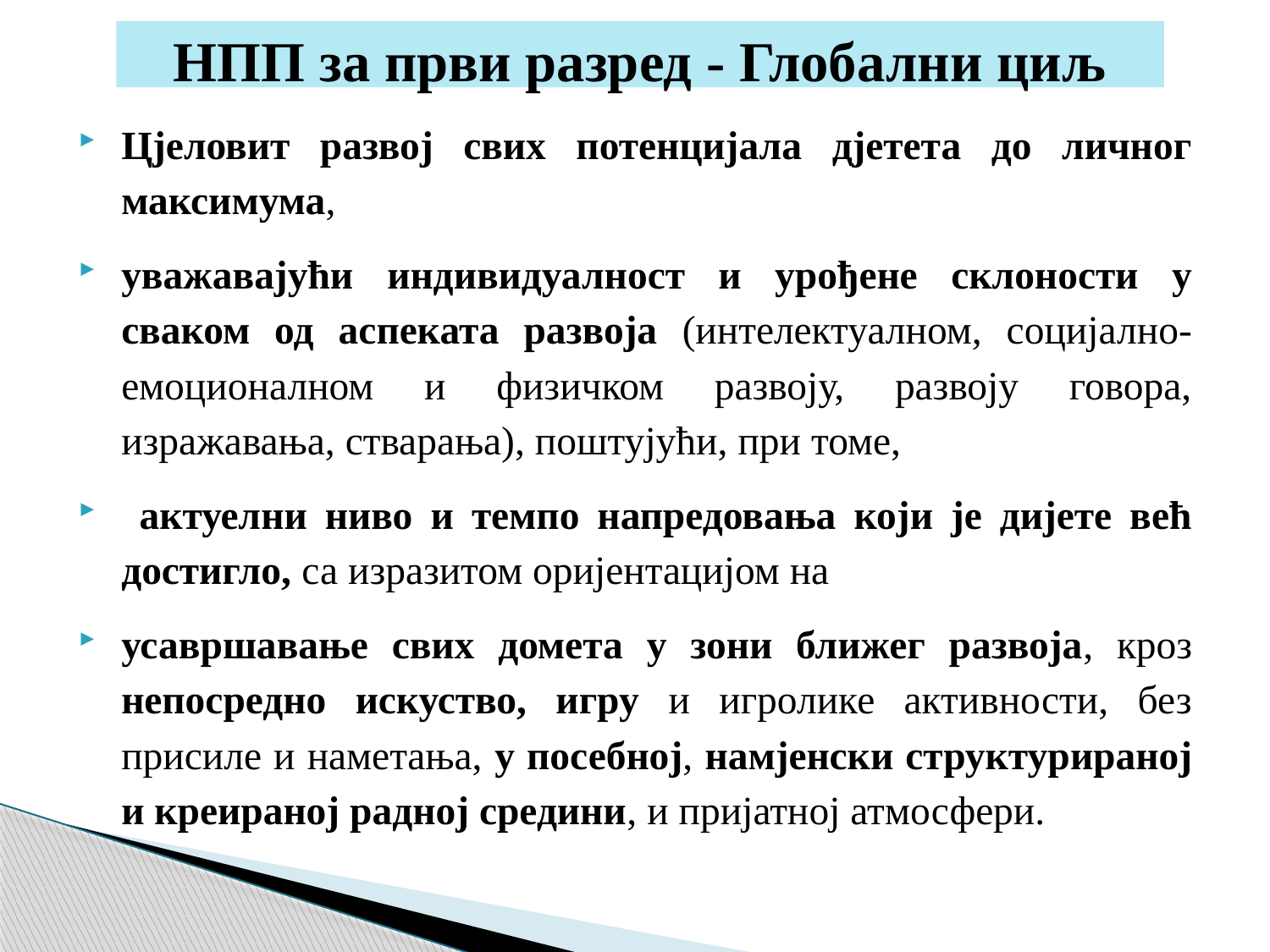

# НПП за први разред - Глобални циљ
Цјеловит развој свих потенцијала дјетета до личног максимума,
уважавајући индивидуалност и урођене склоности у сваком од аспеката развоја (интелектуалном, социјално-емоционалном и физичком развоју, развоју говора, изражавања, стварања), поштујући, при томе,
 актуелни ниво и темпо напредовања који је дијете већ достигло, са изразитом оријентацијом на
усавршавање свих домета у зони ближег развоја, кроз непосредно искуство, игру и игролике активности, без присиле и наметања, у посебној, намјенски структурираној и креираној радној средини, и пријатној атмосфери.